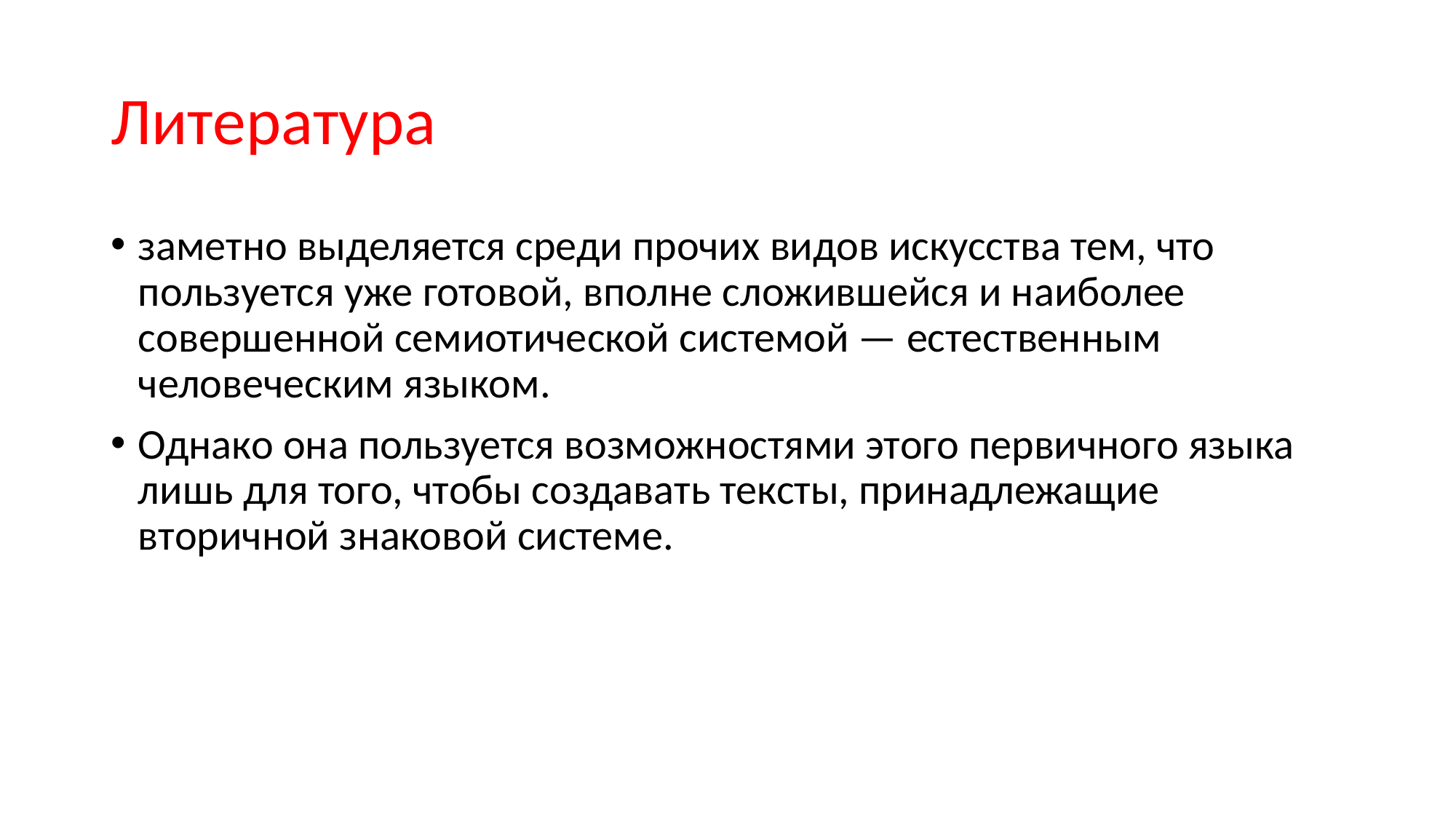

# Литература
заметно выделяется среди прочих видов искусства тем, что пользуется уже готовой, вполне сложившейся и наиболее совершенной семиотической системой — естественным человеческим языком.
Однако она пользуется возможностями этого первичного языка лишь для того, чтобы создавать тексты, принадлежащие вторичной знаковой системе.